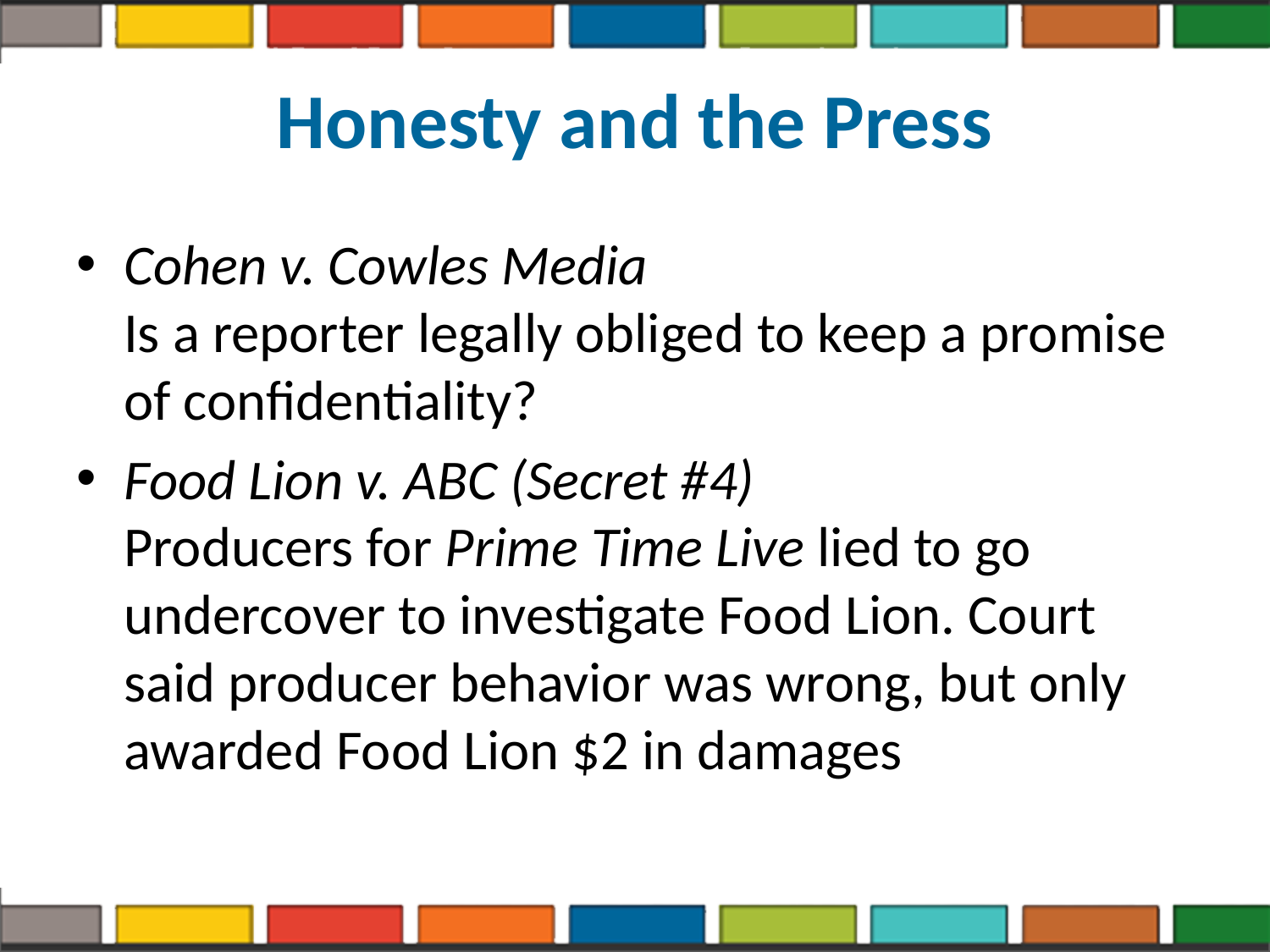

# Honesty and the Press
Cohen v. Cowles Media
Is a reporter legally obliged to keep a promise of confidentiality?
Food Lion v. ABC (Secret #4)
Producers for Prime Time Live lied to go undercover to investigate Food Lion. Court said producer behavior was wrong, but only awarded Food Lion $2 in damages